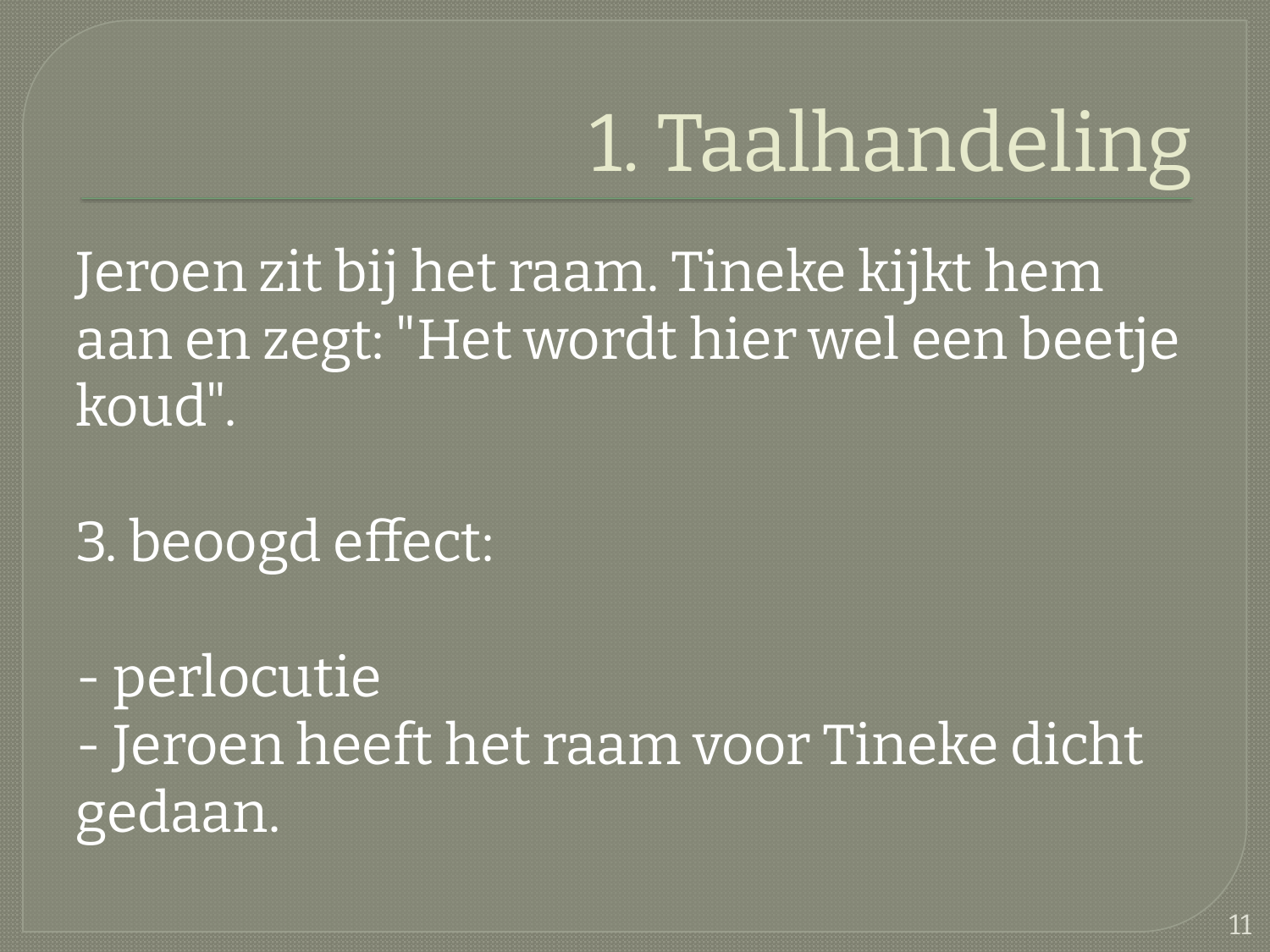

# 1. Taalhandeling
Jeroen zit bij het raam. Tineke kijkt hem aan en zegt: "Het wordt hier wel een beetje koud".

3. beoogd effect:

- perlocutie
- Jeroen heeft het raam voor Tineke dicht gedaan.
11